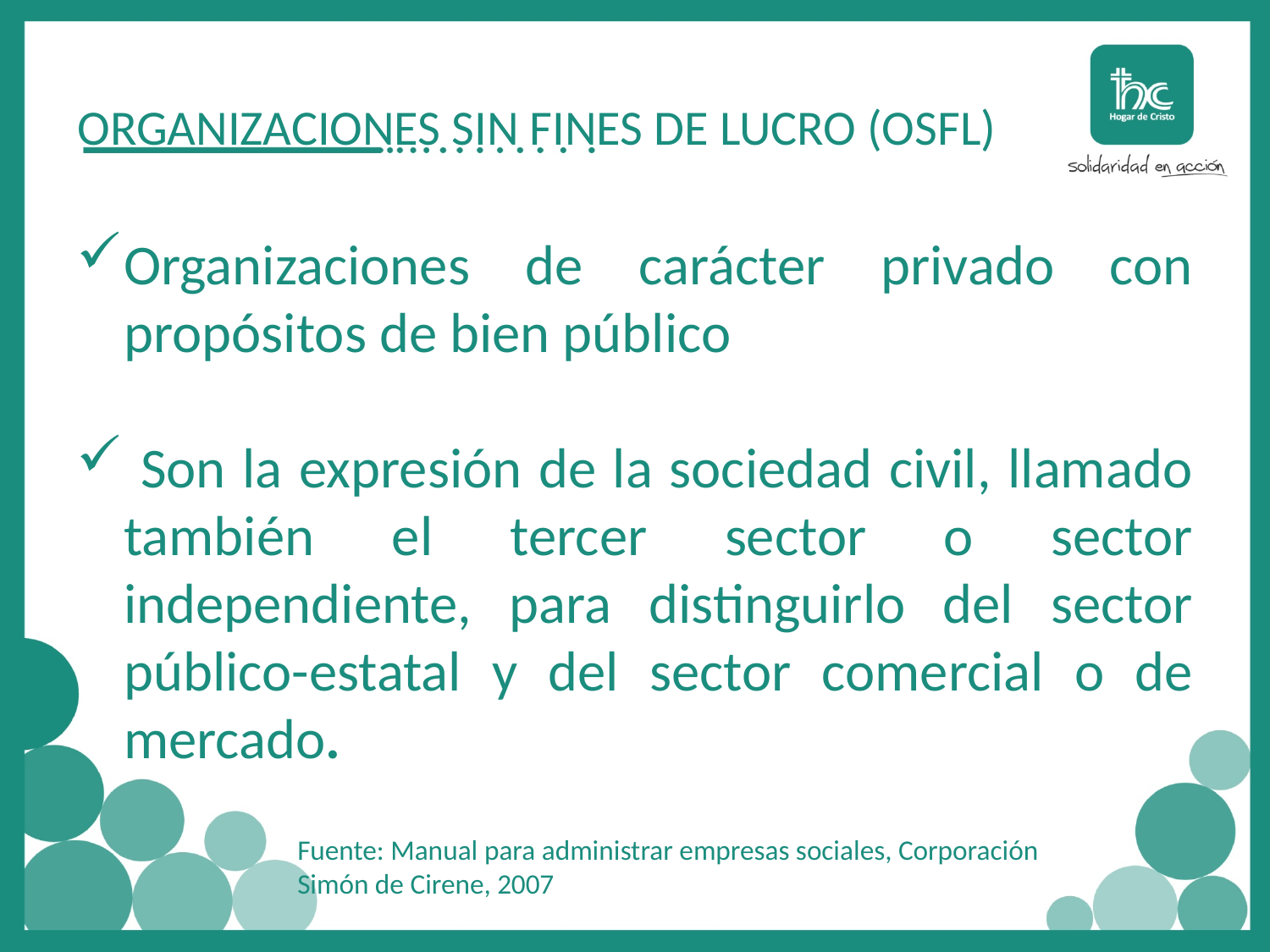

# ORGANIZACIONES SIN FINES DE LUCRO (OSFL)
Organizaciones de carácter privado con propósitos de bien público

 Son la expresión de la sociedad civil, llamado también el tercer sector o sector independiente, para distinguirlo del sector público-estatal y del sector comercial o de mercado.
Fuente: Manual para administrar empresas sociales, Corporación Simón de Cirene, 2007